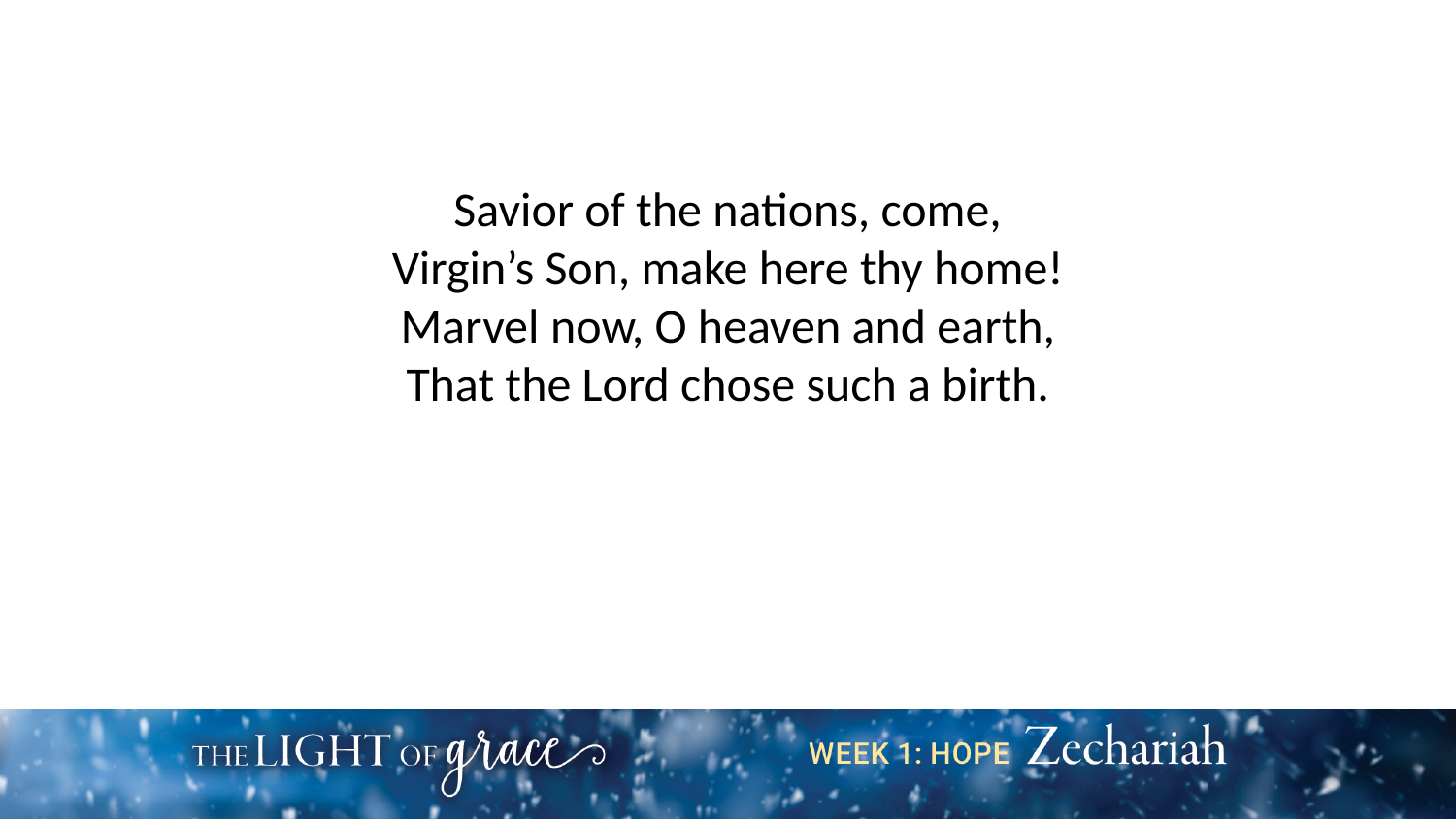

Savior of the nations, come,
Virgin’s Son, make here thy home!
Marvel now, O heaven and earth,
That the Lord chose such a birth.